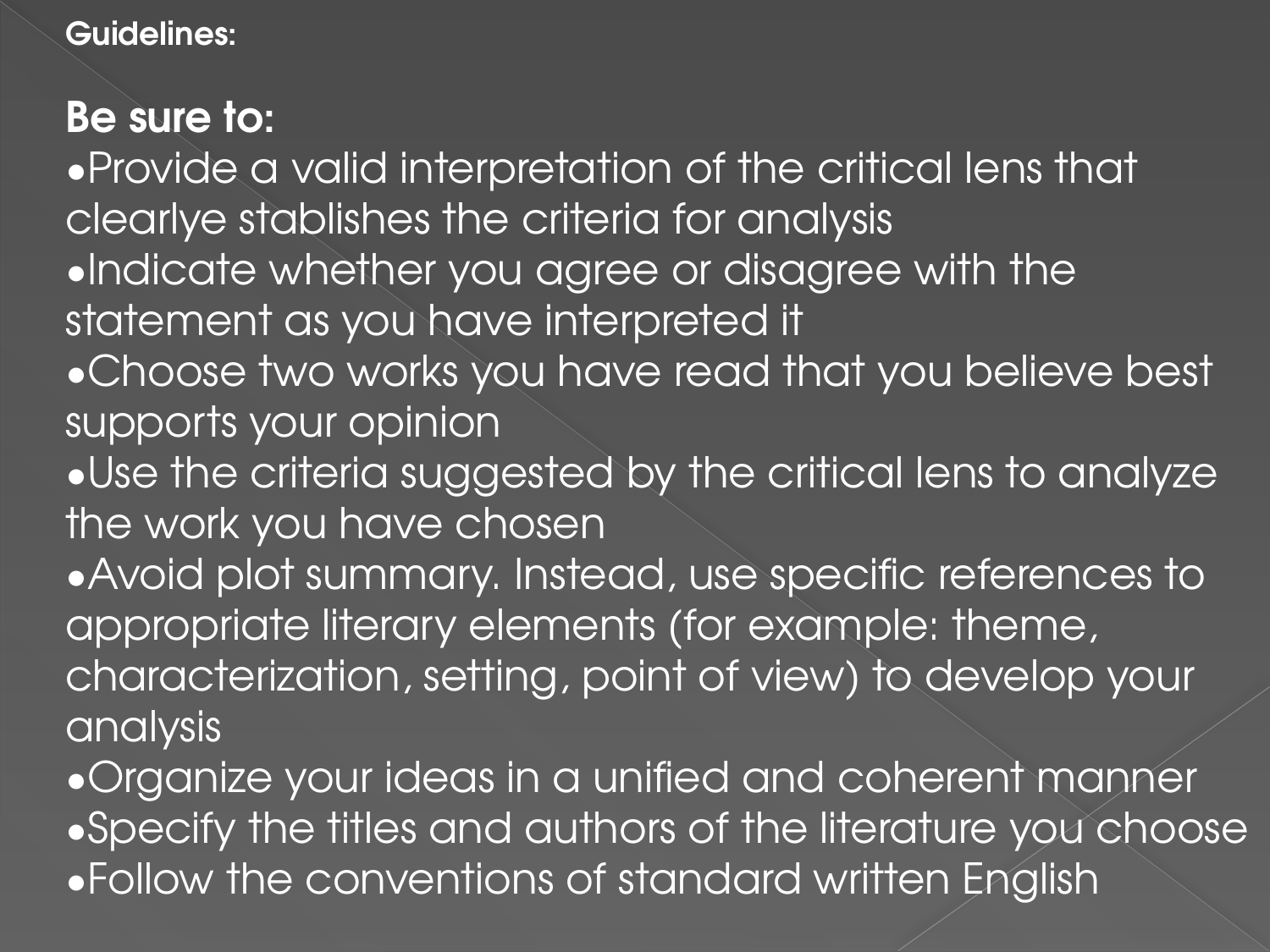

Guidelines:

Be sure to:
•Provide a valid interpretation of the critical lens that clearlye stablishes the criteria for analysis
•Indicate whether you agree or disagree with the statement as you have interpreted it
•Choose two works you have read that you believe best supports your opinion
•Use the criteria suggested by the critical lens to analyze the work you have chosen
•Avoid plot summary. Instead, use specific references to appropriate literary elements (for example: theme, characterization, setting, point of view) to develop your analysis
•Organize your ideas in a unified and coherent manner
•Specify the titles and authors of the literature you choose
•Follow the conventions of standard written English